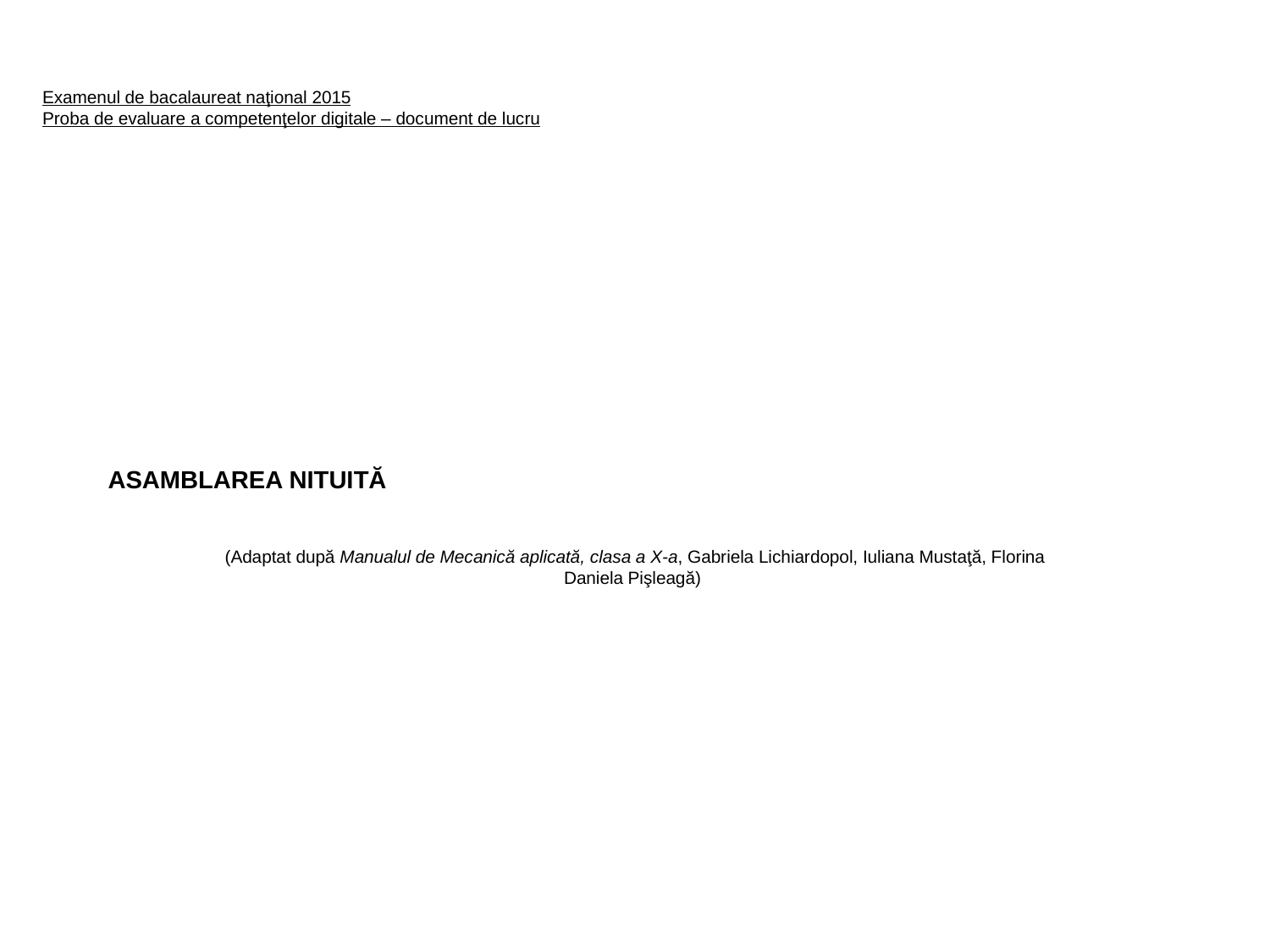

Examenul de bacalaureat naţional 2015
Proba de evaluare a competenţelor digitale – document de lucru
# ASAMBLAREA NITUITĂ
(Adaptat după Manualul de Mecanică aplicată, clasa a X-a, Gabriela Lichiardopol, Iuliana Mustaţă, Florina Daniela Pişleagă)